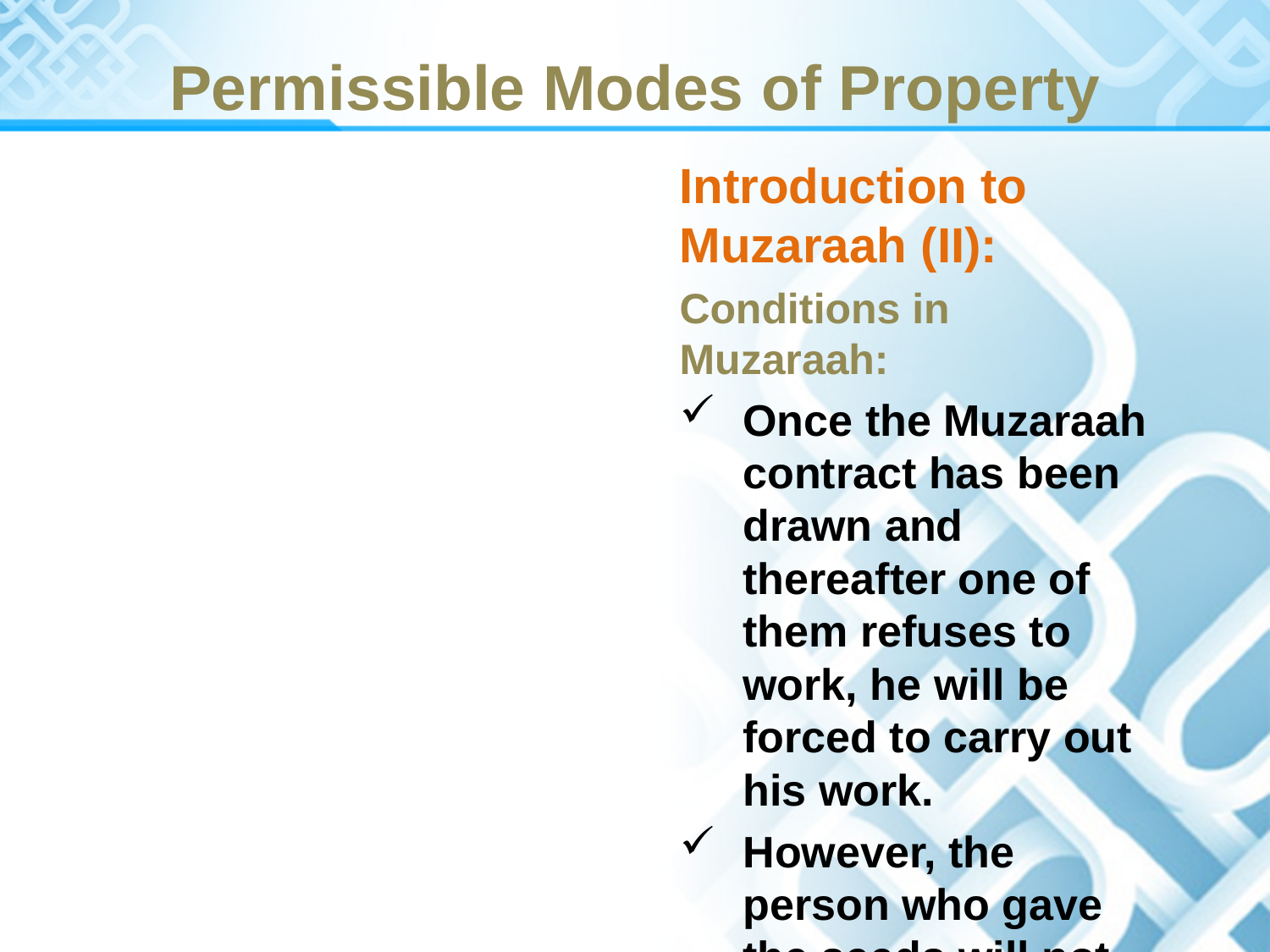

Permissible Modes of Property
Introduction to Muzaraah (II):
Conditions in Muzaraah:
Once the Muzaraah contract has been drawn and thereafter one of them refuses to work, he will be forced to carry out his work.
However, the person who gave the seeds will not be forced.